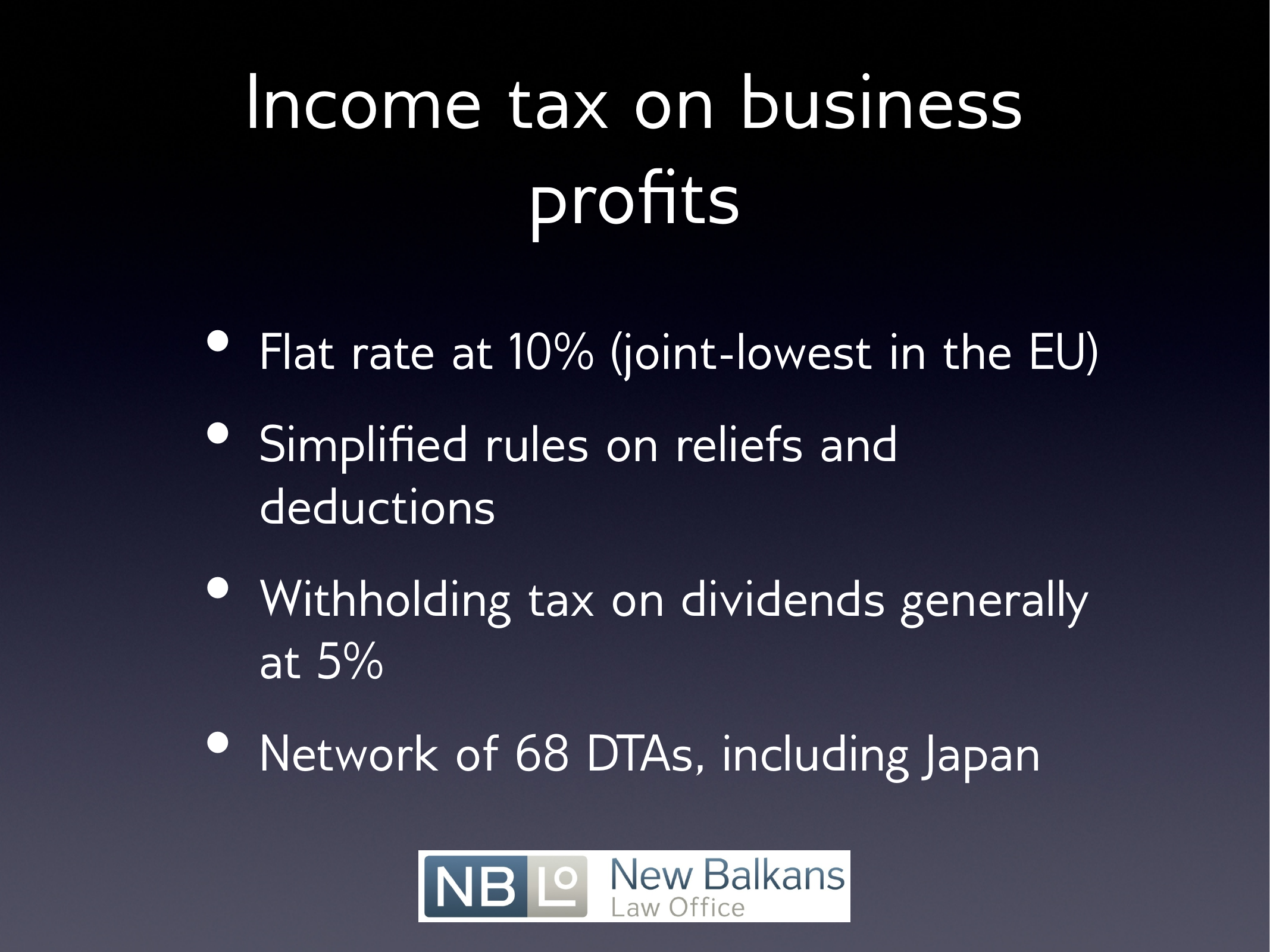

# Income tax on business profits
Flat rate at 10% (joint-lowest in the EU)
Simplified rules on reliefs and deductions
Withholding tax on dividends generally at 5%
Network of 68 DTAs, including Japan